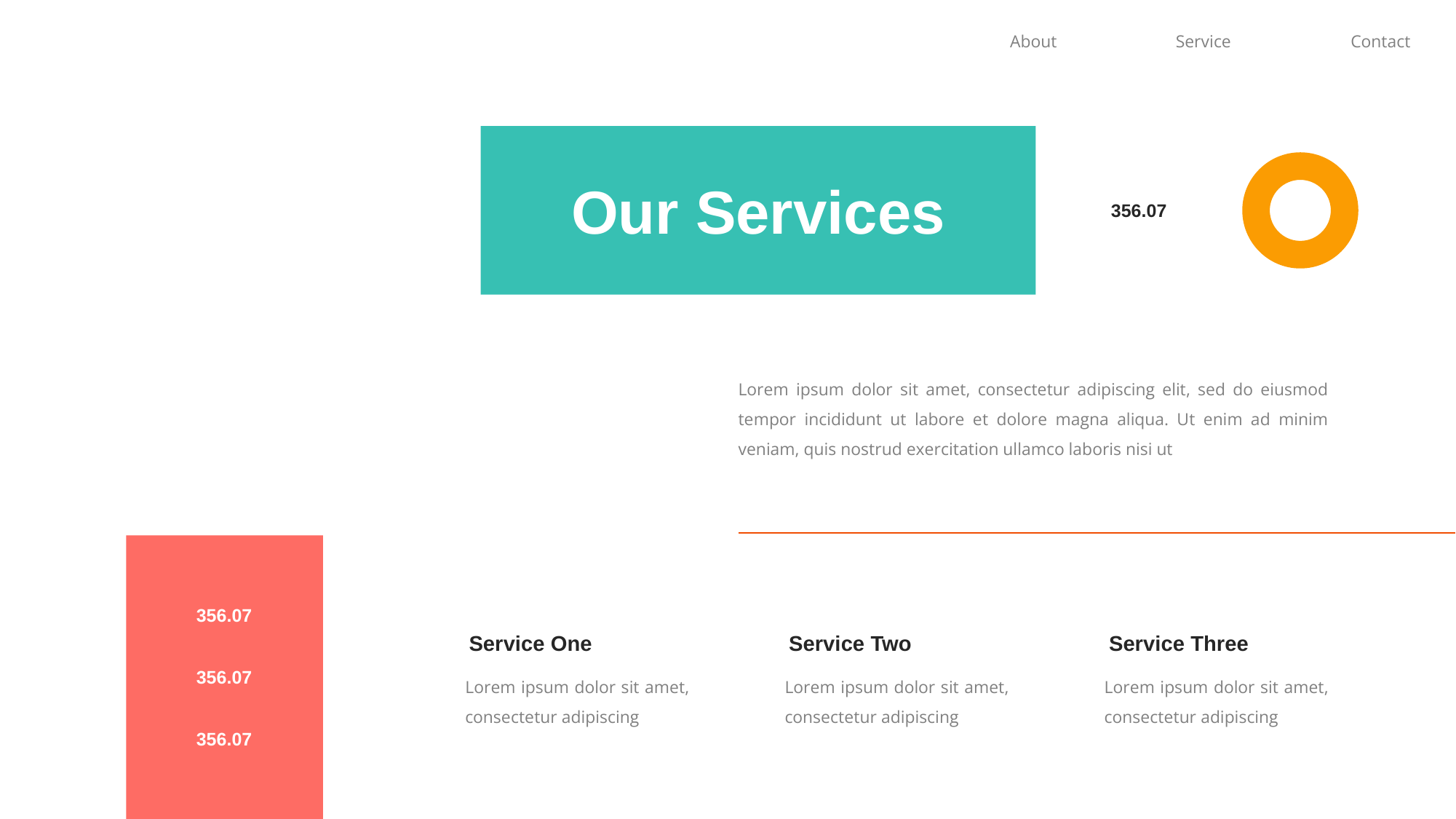

About
Service
Contact

Our Services
356.07
Lorem ipsum dolor sit amet, consectetur adipiscing elit, sed do eiusmod tempor incididunt ut labore et dolore magna aliqua. Ut enim ad minim veniam, quis nostrud exercitation ullamco laboris nisi ut

356.07
Service One
Service Two
Service Three
356.07
Lorem ipsum dolor sit amet, consectetur adipiscing
Lorem ipsum dolor sit amet, consectetur adipiscing
Lorem ipsum dolor sit amet, consectetur adipiscing
356.07